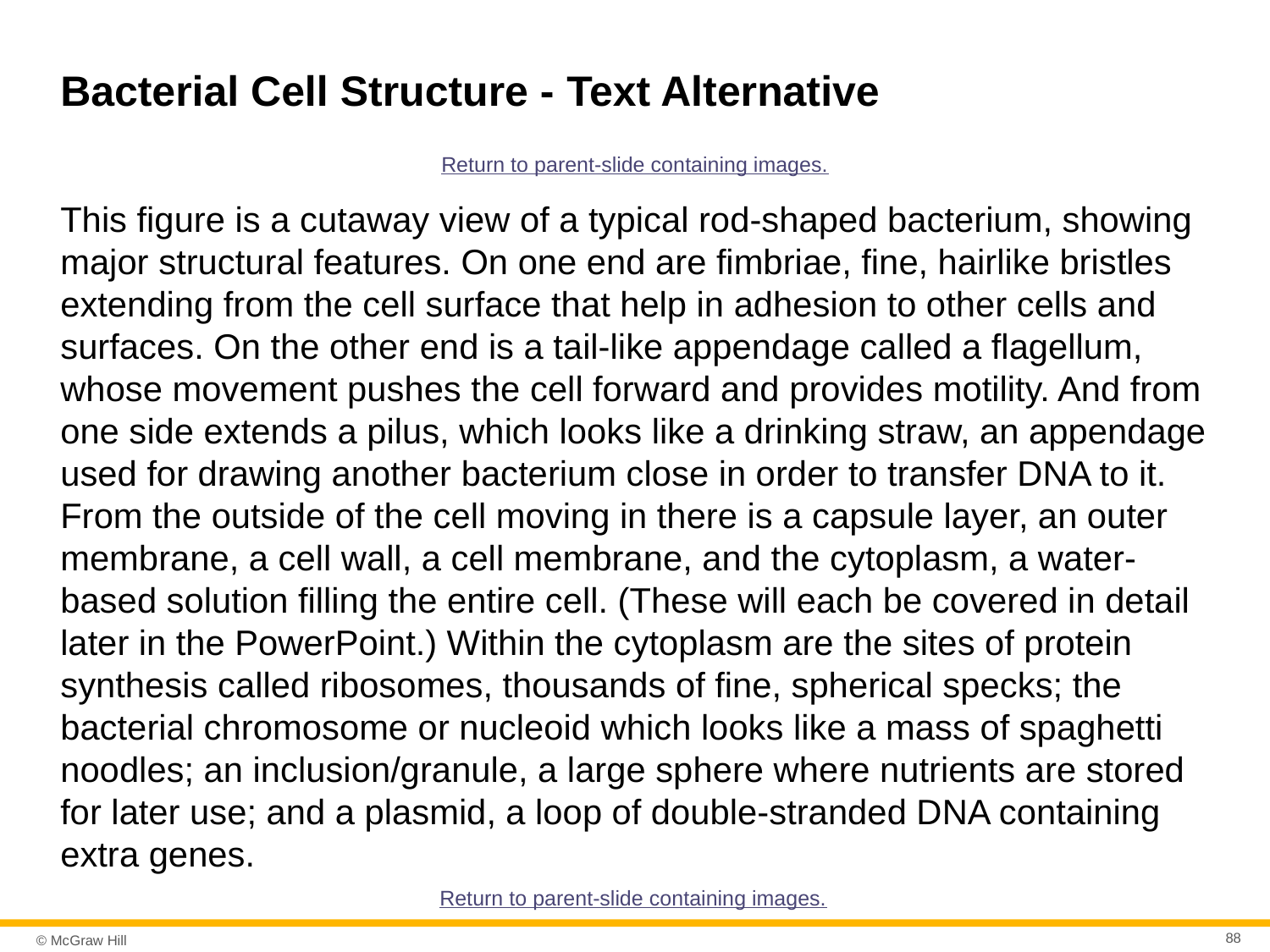

# Bacterial Cell Structure - Text Alternative
Return to parent-slide containing images.
This figure is a cutaway view of a typical rod-shaped bacterium, showing major structural features. On one end are fimbriae, fine, hairlike bristles extending from the cell surface that help in adhesion to other cells and surfaces. On the other end is a tail-like appendage called a flagellum, whose movement pushes the cell forward and provides motility. And from one side extends a pilus, which looks like a drinking straw, an appendage used for drawing another bacterium close in order to transfer DNA to it. From the outside of the cell moving in there is a capsule layer, an outer membrane, a cell wall, a cell membrane, and the cytoplasm, a water-based solution filling the entire cell. (These will each be covered in detail later in the PowerPoint.) Within the cytoplasm are the sites of protein synthesis called ribosomes, thousands of fine, spherical specks; the bacterial chromosome or nucleoid which looks like a mass of spaghetti noodles; an inclusion/granule, a large sphere where nutrients are stored for later use; and a plasmid, a loop of double-stranded DNA containing extra genes.
Return to parent-slide containing images.